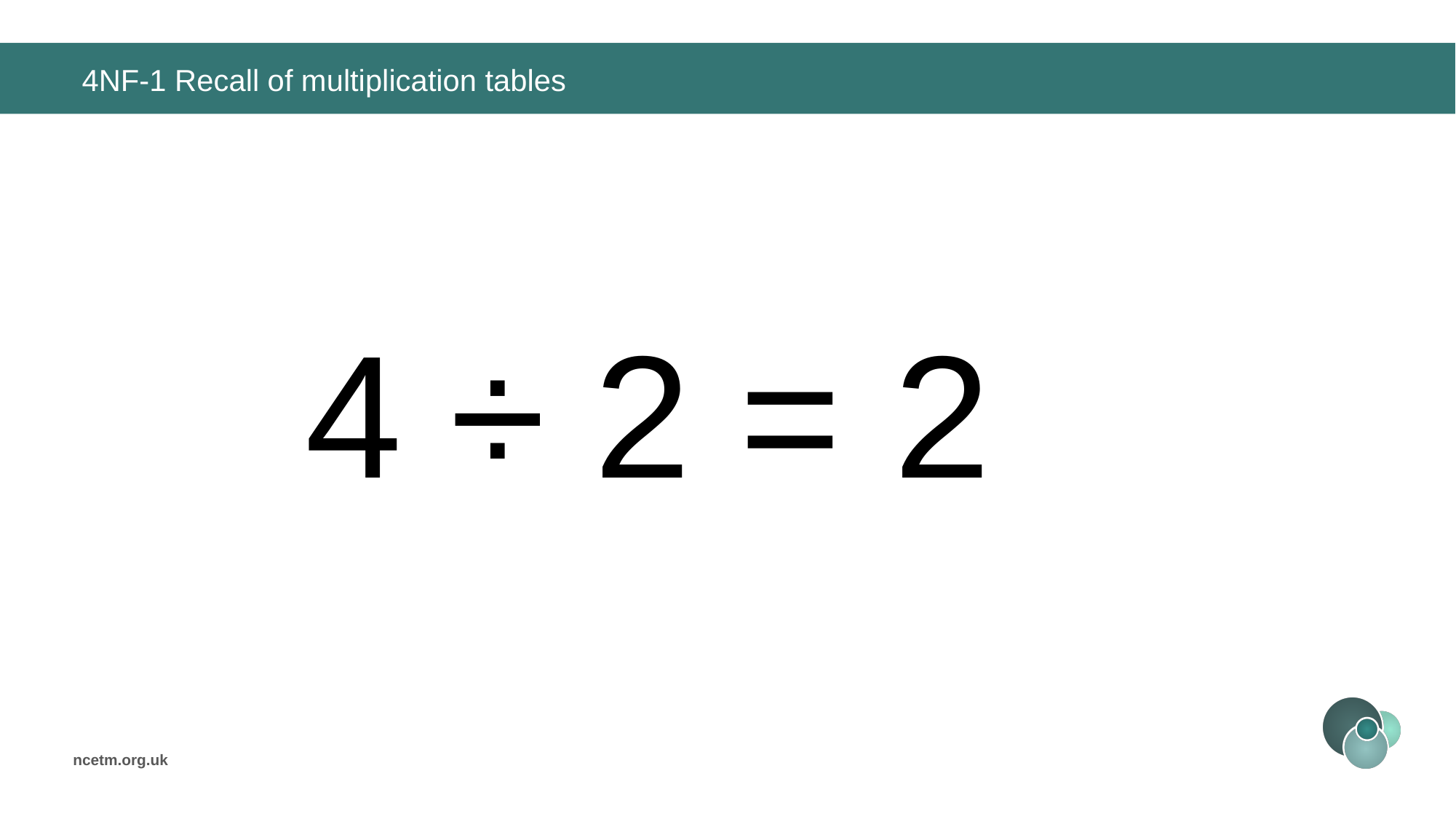

# 4NF-1 Recall of multiplication tables
4 ÷ 2 =
2